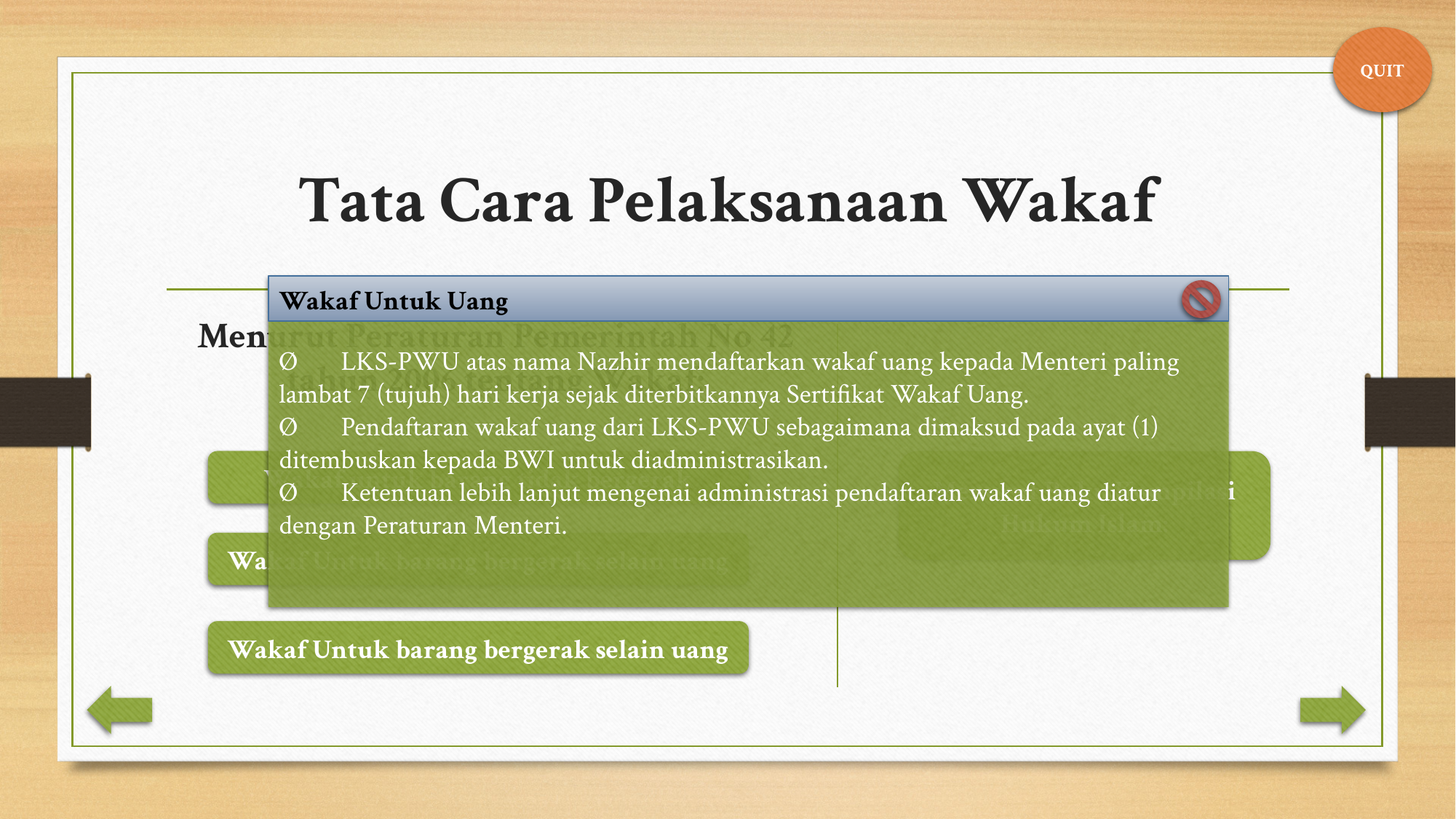

QUIT
# Tata Cara Pelaksanaan Wakaf
Ø       LKS-PWU atas nama Nazhir mendaftarkan wakaf uang kepada Menteri paling lambat 7 (tujuh) hari kerja sejak diterbitkannya Sertifikat Wakaf Uang.
Ø       Pendaftaran wakaf uang dari LKS-PWU sebagaimana dimaksud pada ayat (1) ditembuskan kepada BWI untuk diadministrasikan.
Ø       Ketentuan lebih lanjut mengenai administrasi pendaftaran wakaf uang diatur dengan Peraturan Menteri.
Wakaf Untuk Uang

Menurut Peraturan Pemerintah No 42 tahun 2006 tentang Wakaf:
Wakaf untuk barang tidak bergerak
Menurut Buku Kompilasi Hukum Islam:
Wakaf Untuk barang bergerak selain uang
Wakaf Untuk barang bergerak selain uang